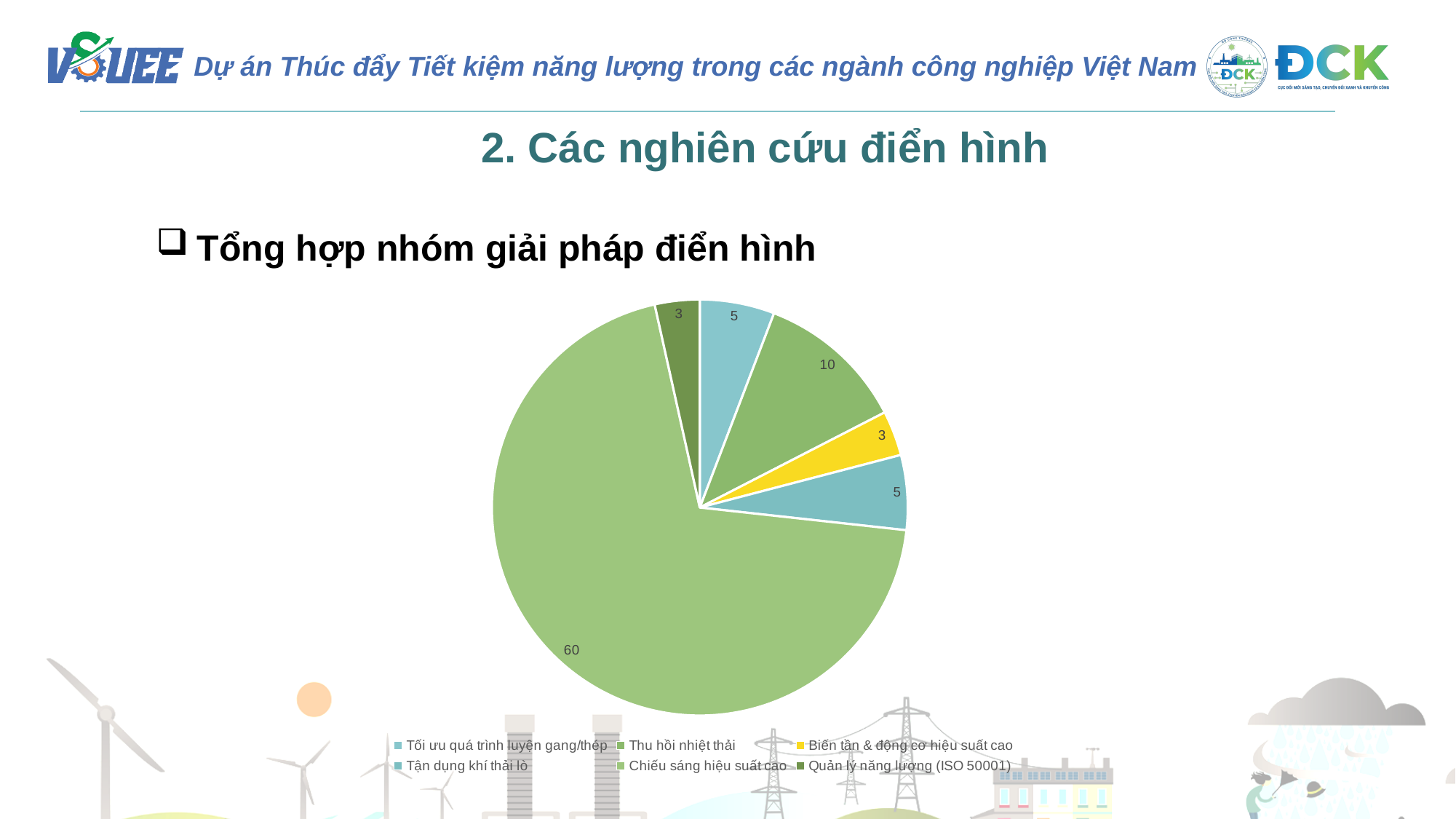

2. Các nghiên cứu điển hình
Tổng hợp nhóm giải pháp điển hình

### Chart

| Category |  |
|---|---|
| Tối ưu quá trình luyện gang/thép | 5.0 |
| Thu hồi nhiệt thải | 10.0 |
| Biến tần & động cơ hiệu suất cao | 3.0 |
| Tận dụng khí thải lò | 5.0 |
| Chiếu sáng hiệu suất cao | 60.0 |
| Quản lý năng lượng (ISO 50001) | 3.0 |